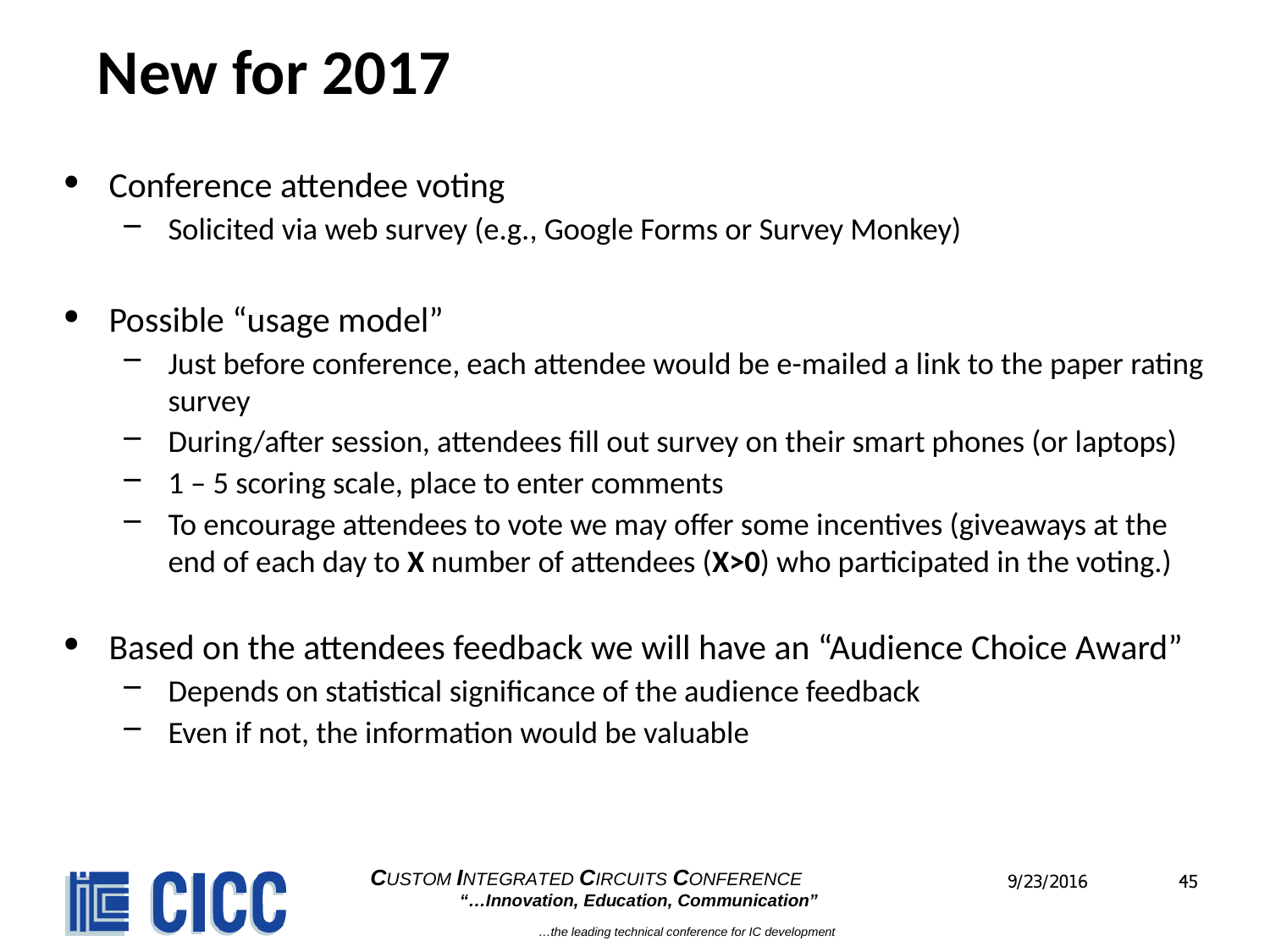

# New for 2017

Conference attendee voting
Solicited via web survey (e.g., Google Forms or Survey Monkey)

Possible “usage model”
Just before conference, each attendee would be e-mailed a link to the paper rating survey
During/after session, attendees fill out survey on their smart phones (or laptops)
1 – 5 scoring scale, place to enter comments
To encourage attendees to vote we may offer some incentives (giveaways at the end of each day to X number of attendees (X>0) who participated in the voting.)

Based on the attendees feedback we will have an “Audience Choice Award”
Depends on statistical significance of the audience feedback
Even if not, the information would be valuable